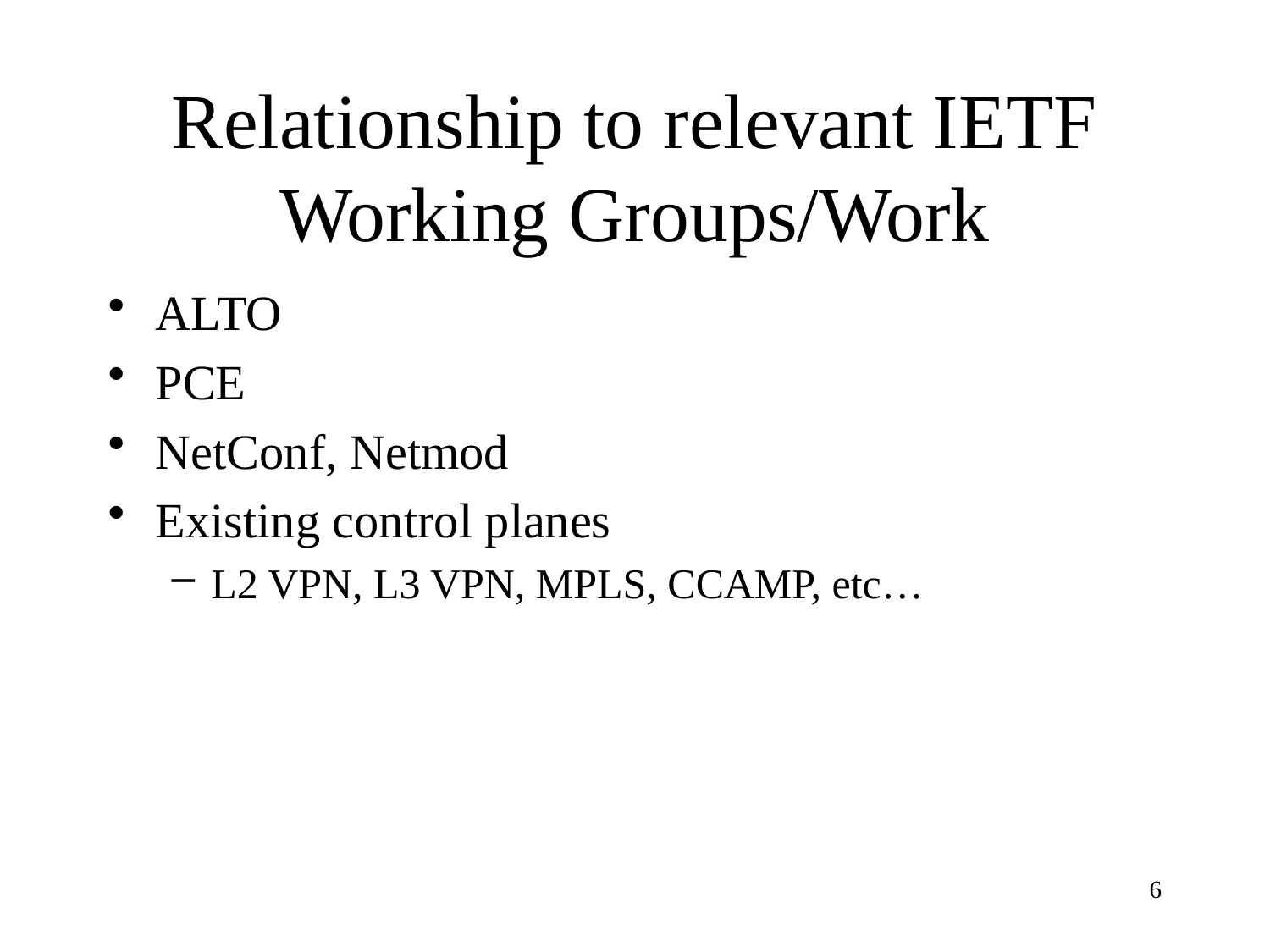

# Relationship to relevant IETF Working Groups/Work
ALTO
PCE
NetConf, Netmod
Existing control planes
L2 VPN, L3 VPN, MPLS, CCAMP, etc…
6